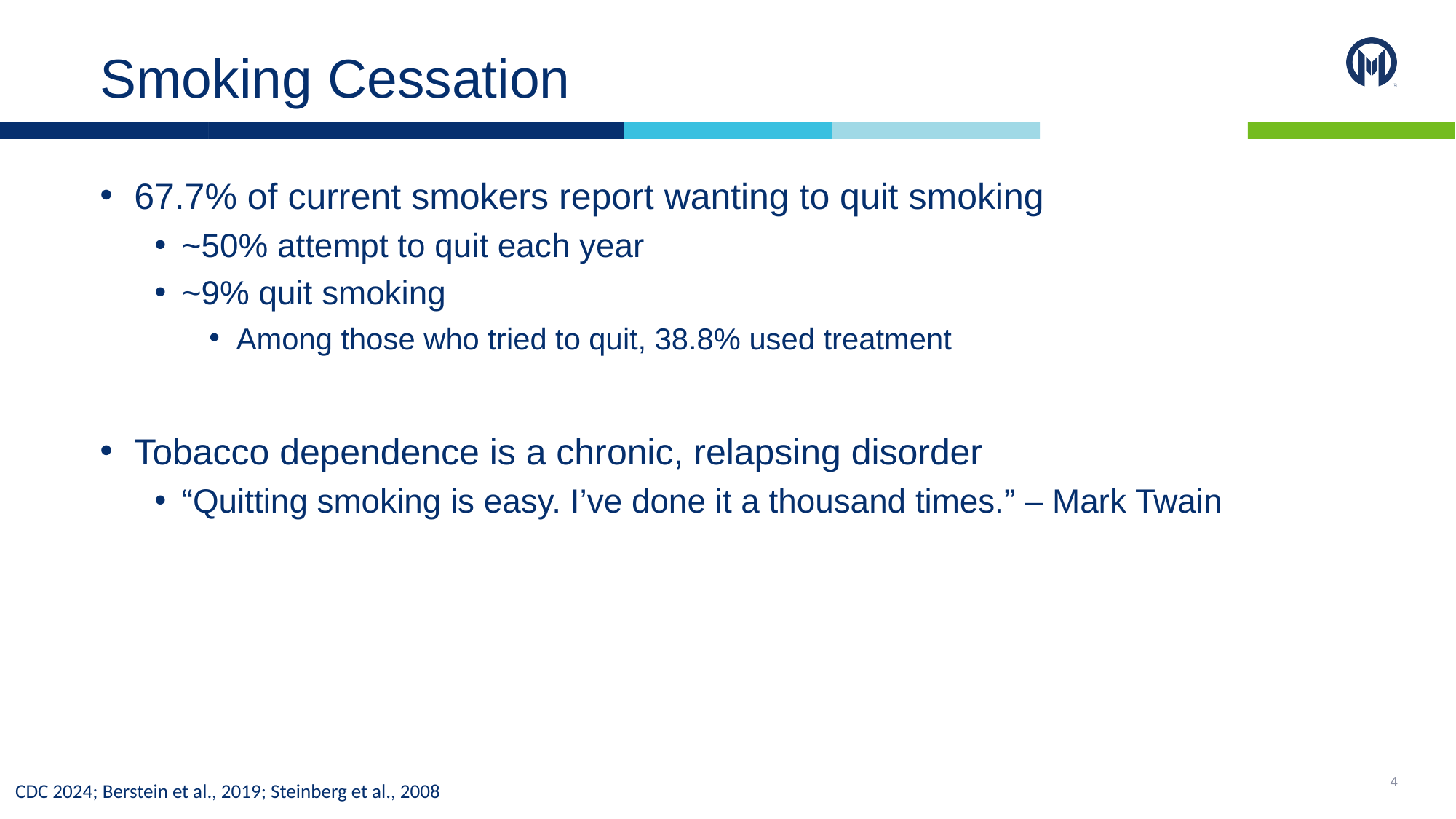

# Smoking Cessation
67.7% of current smokers report wanting to quit smoking
~50% attempt to quit each year
~9% quit smoking
Among those who tried to quit, 38.8% used treatment

Tobacco dependence is a chronic, relapsing disorder
“Quitting smoking is easy. I’ve done it a thousand times.” – Mark Twain

4
CDC 2024; Berstein et al., 2019; Steinberg et al., 2008